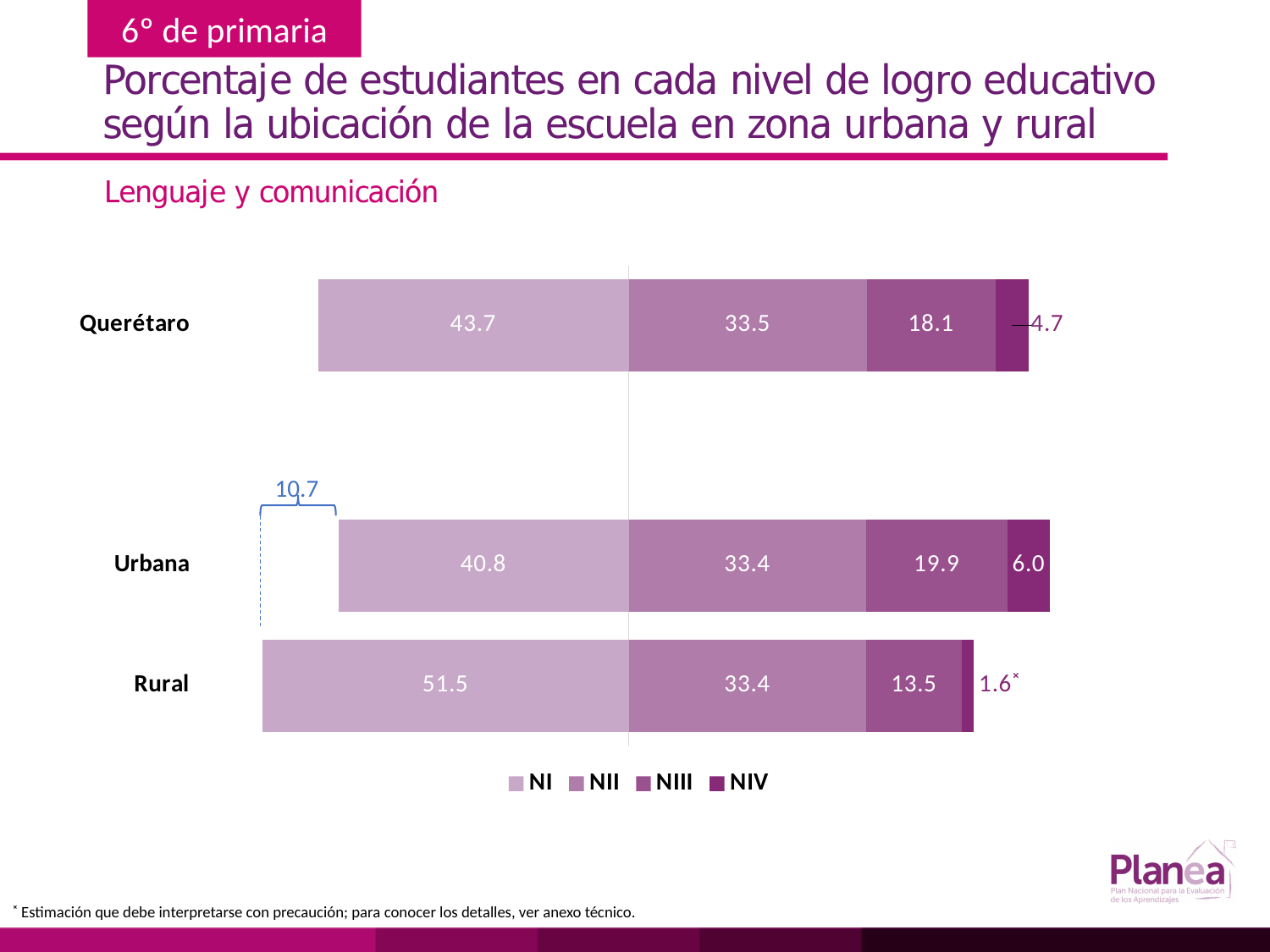

# Porcentaje de estudiantes en cada nivel de logro educativo según la ubicación de la escuela en zona urbana y rural

Lenguaje y comunicación

### Chart

| Category |  |  |  |  |
|---|---|---|---|---|
| Rural | -51.5 | 33.4 | 13.5 | 1.6 |
| Urbana | -40.8 | 33.4 | 19.9 | 6.0 |
|  | None | None | None | None |
| Querétaro | -43.7 | 33.5 | 18.1 | 4.7 |
10.7
˟ Estimación que debe interpretarse con precaución; para conocer los detalles, ver anexo técnico.